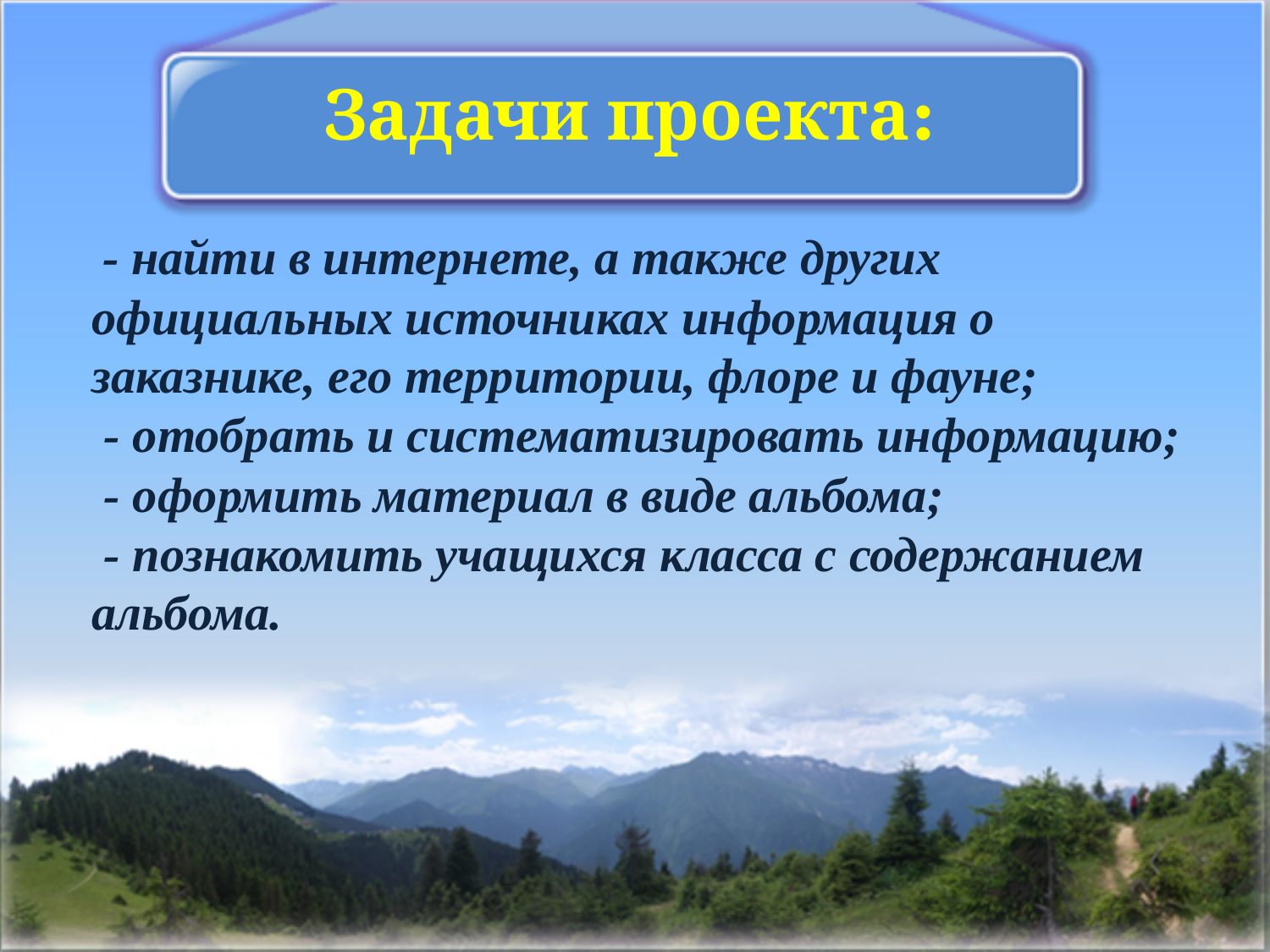

Задачи проекта:
 - найти в интернете, а также других официальных источниках информация о заказнике, его территории, флоре и фауне;
 - отобрать и систематизировать информацию;
 - оформить материал в виде альбома;
 - познакомить учащихся класса с содержанием альбома.